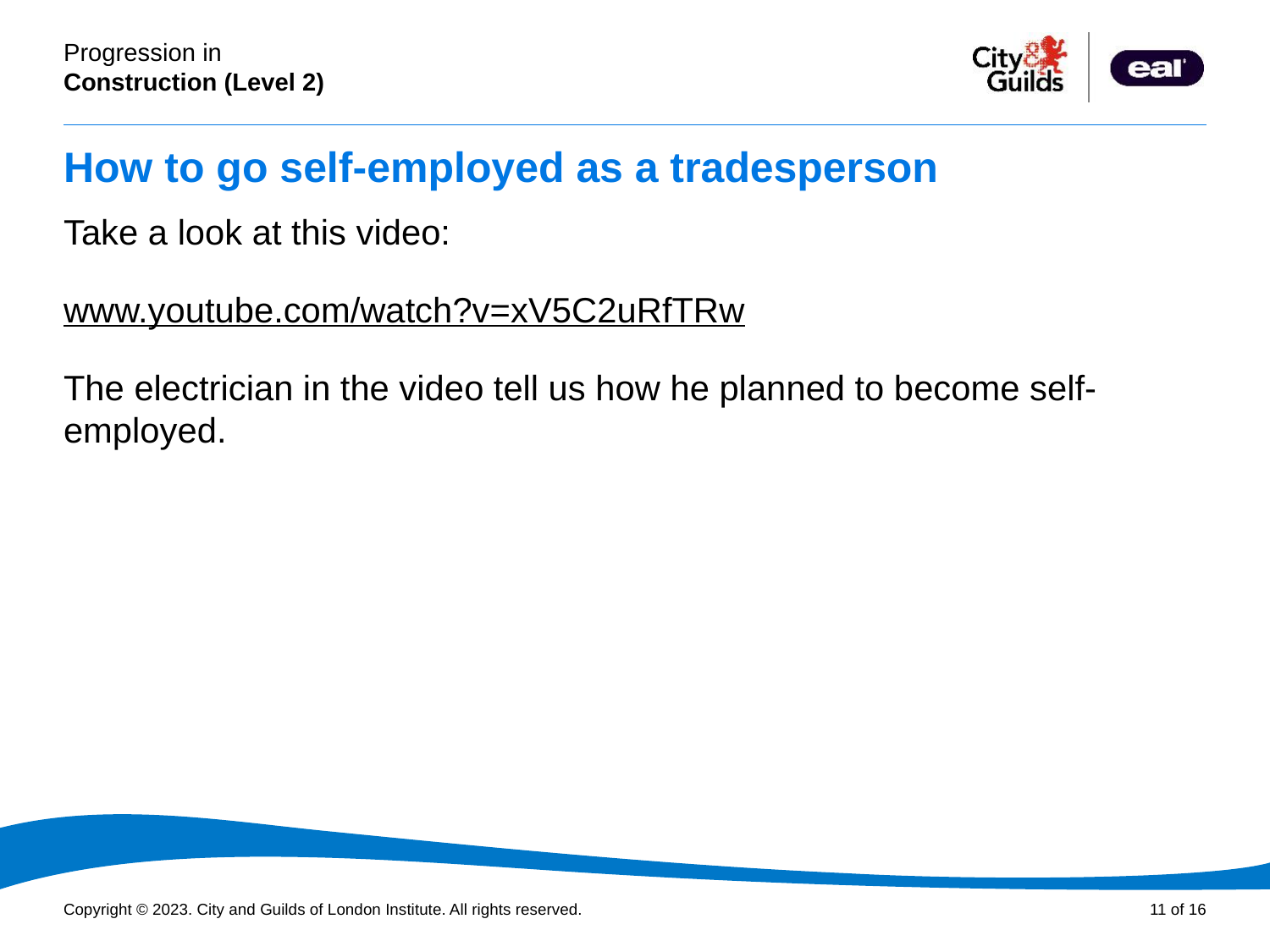

# How to go self-employed as a tradesperson
Take a look at this video:
www.youtube.com/watch?v=xV5C2uRfTRw
The electrician in the video tell us how he planned to become self-employed.